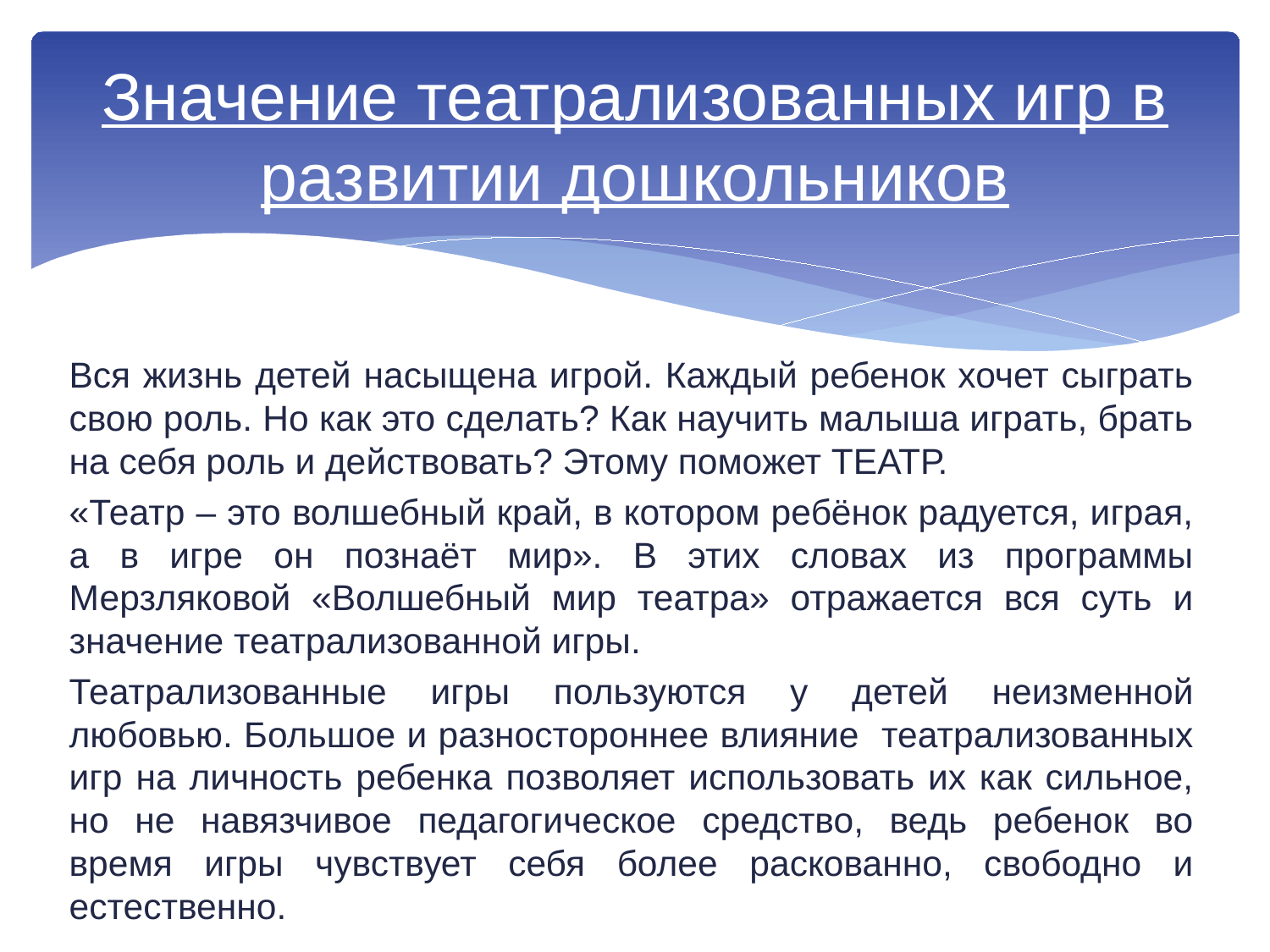

# Значение театрализованных игр в развитии дошкольников
Вся жизнь детей насыщена игрой. Каждый ребенок хочет сыграть свою роль. Но как это сделать? Как научить малыша играть, брать на себя роль и действовать? Этому поможет ТЕАТР.
«Театр – это волшебный край, в котором ребёнок радуется, играя, а в игре он познаёт мир». В этих словах из программы Мерзляковой «Волшебный мир театра» отражается вся суть и значение театрализованной игры.
Театрализованные игры пользуются у детей неизменной любовью. Большое и разностороннее влияние  театрализованных игр на личность ребенка позволяет использовать их как сильное, но не навязчивое педагогическое средство, ведь ребенок во время игры чувствует себя более раскованно, свободно и естественно.